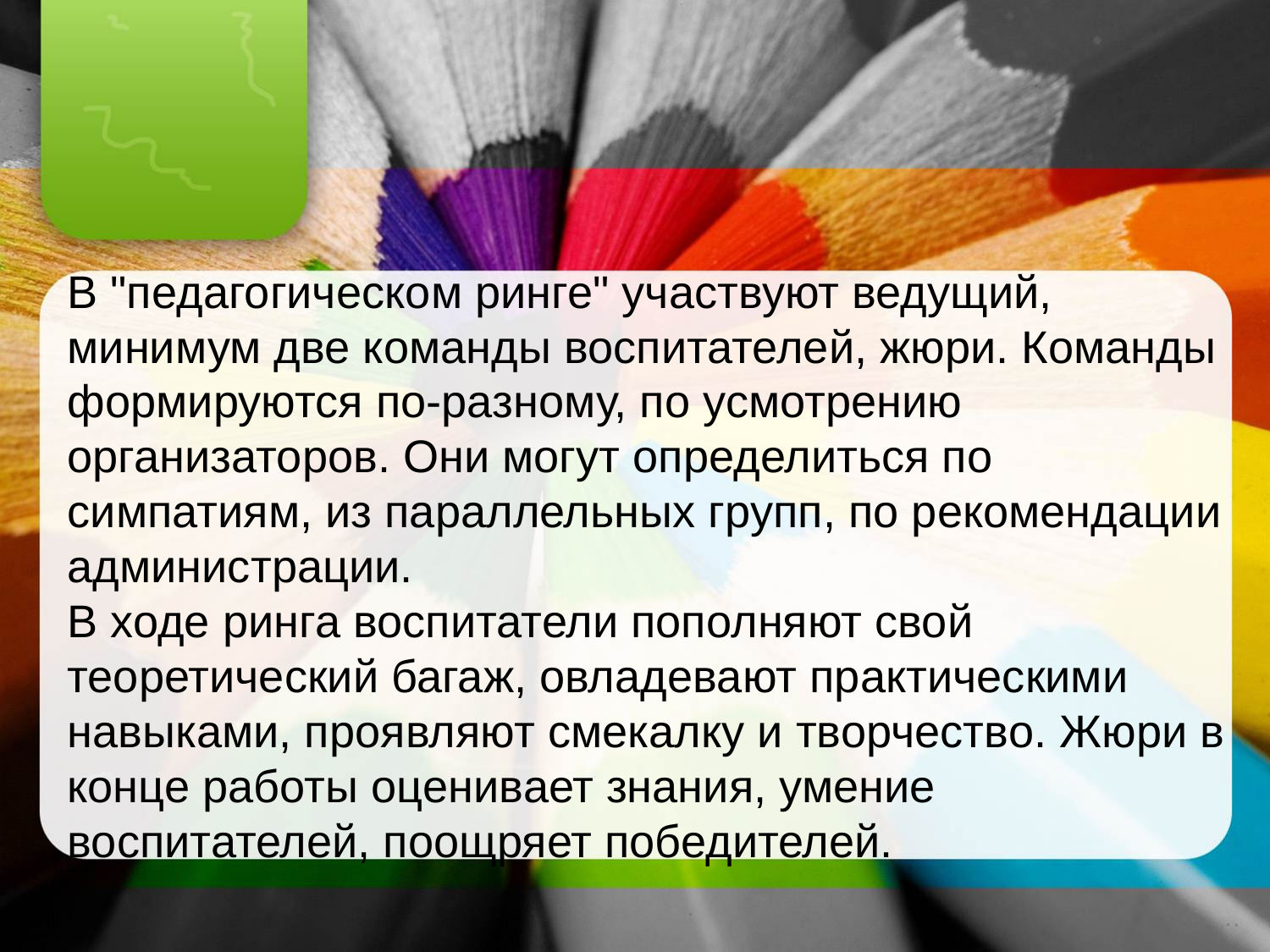

В "педагогическом ринге" участвуют ведущий, минимум две команды воспитателей, жюри. Команды формируются по-разному, по усмотрению организаторов. Они могут определиться по симпатиям, из параллельных групп, по рекомендации администрации.
В ходе ринга воспитатели пополняют свой теоретический багаж, овладевают практическими навыками, проявляют смекалку и творчество. Жюри в конце работы оценивает знания, умение воспитателей, поощряет победителей.